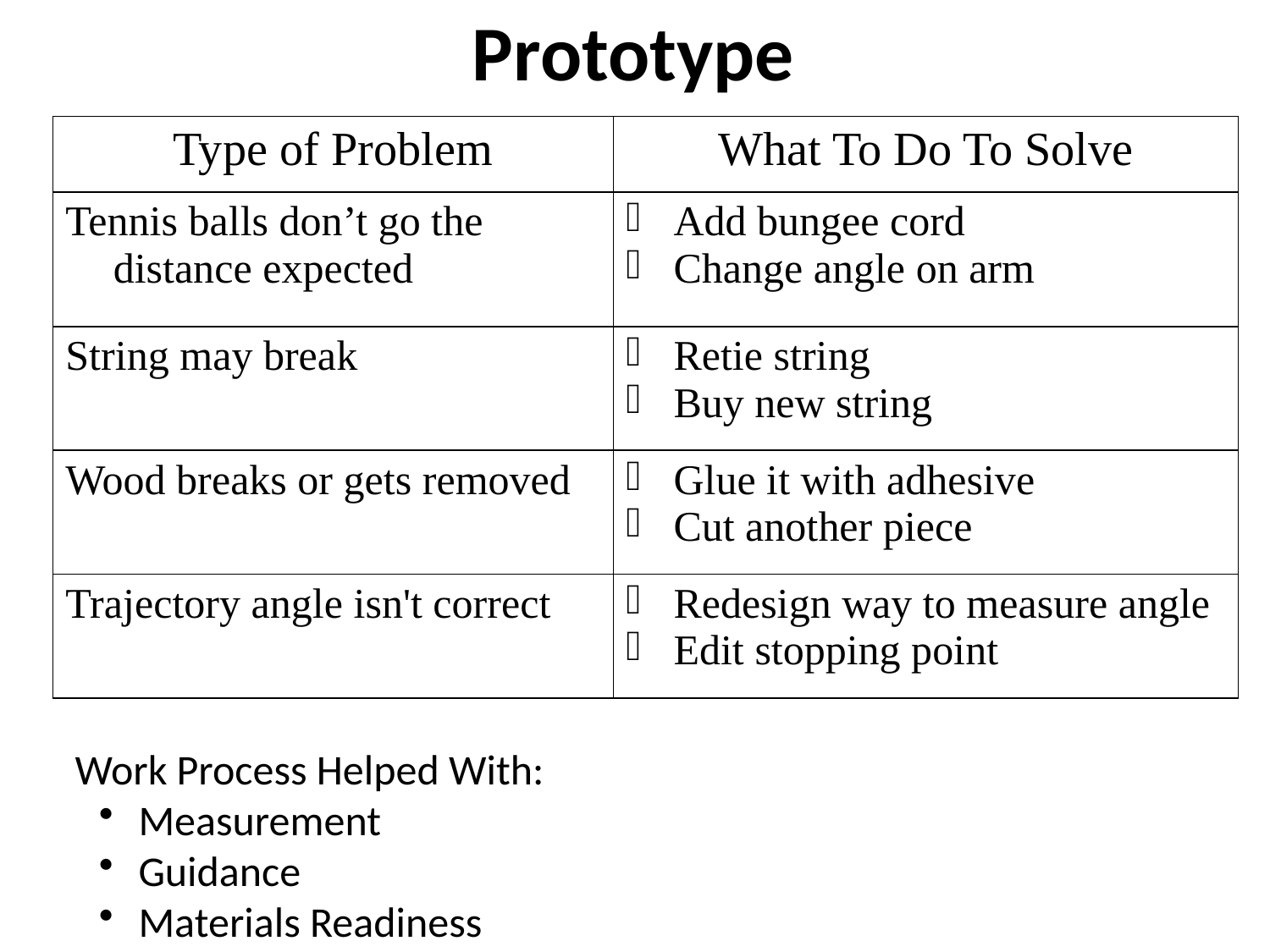

# Prototype
| Type of Problem | What To Do To Solve |
| --- | --- |
| Tennis balls don’t go the distance expected | Add bungee cord Change angle on arm |
| String may break | Retie string Buy new string |
| Wood breaks or gets removed | Glue it with adhesive Cut another piece |
| Trajectory angle isn't correct | Redesign way to measure angle Edit stopping point |
 Work Process Helped With:
 Measurement
 Guidance
 Materials Readiness